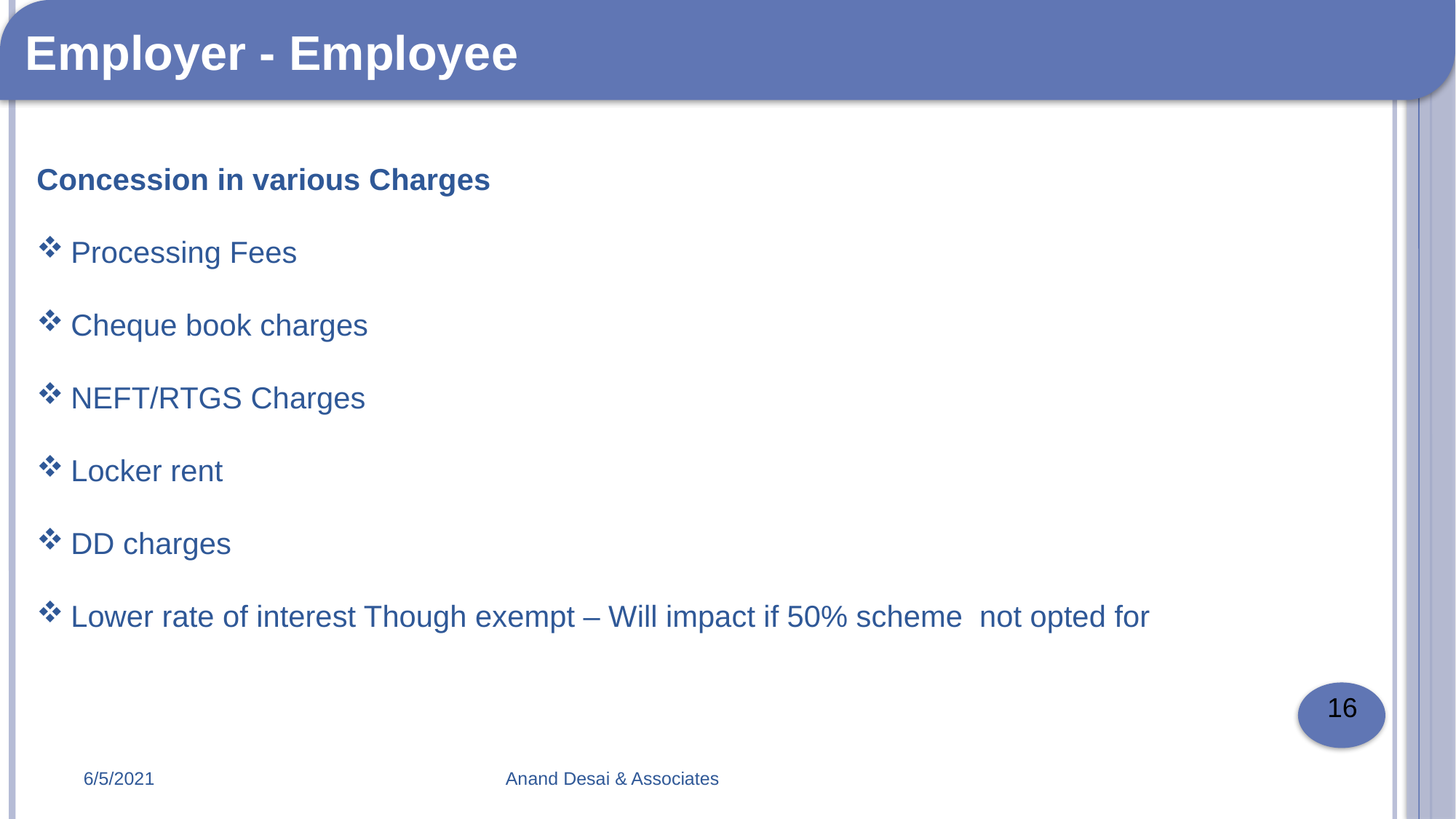

Employer - Employee

Concession in various Charges

Processing Fees

Cheque book charges

NEFT/RTGS Charges

Locker rent

DD charges

Lower rate of interest Though exempt – Will impact if 50% scheme  not opted for
   16
6/5/2021
Anand Desai & Associates